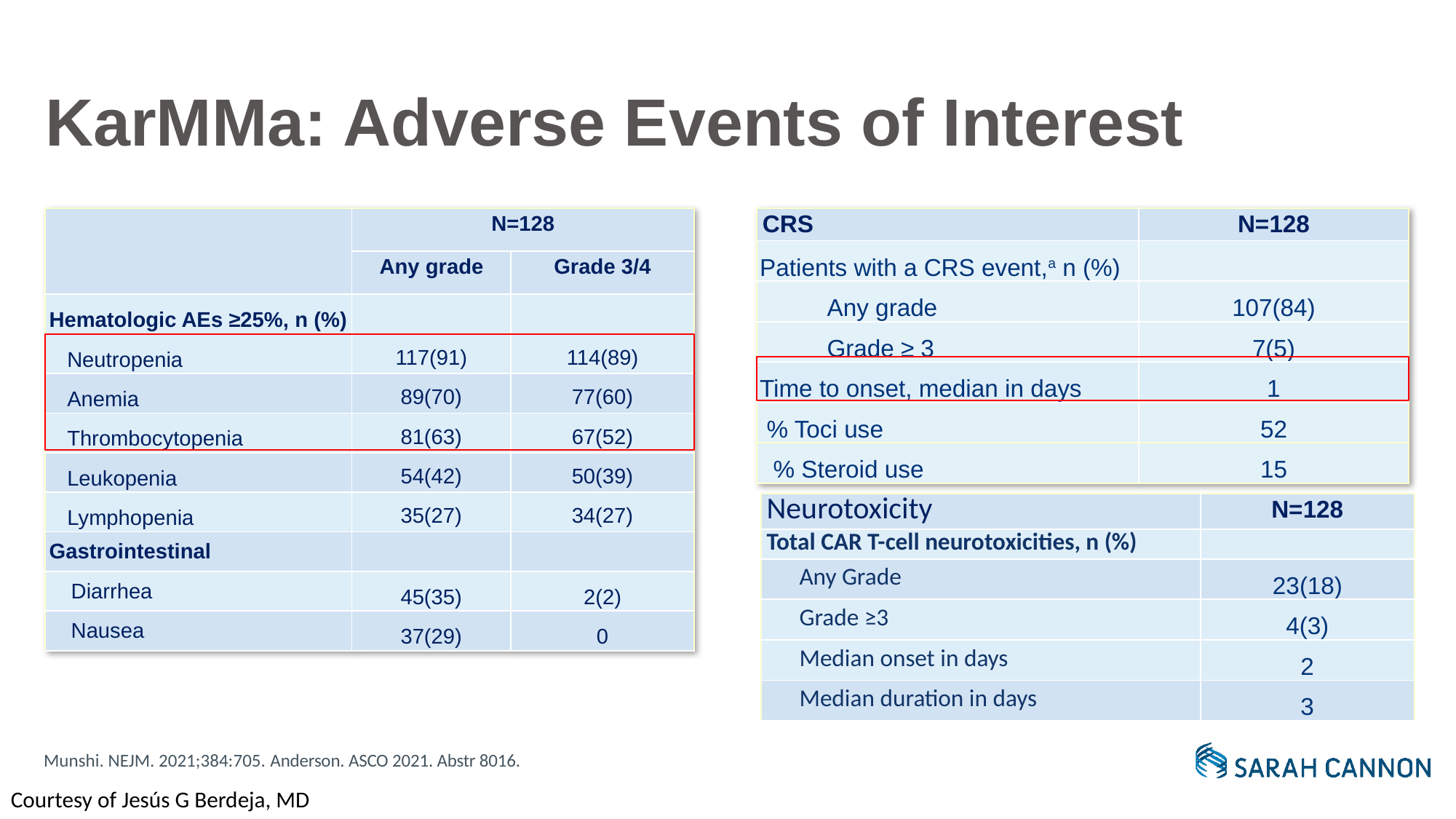

17
# KarMMa: Adverse Events of Interest
|  | N=128 |  |
| --- | --- | --- |
|  | Any grade | Grade 3/4 |
| Hematologic AEs ≥25%, n (%) |  |  |
| Neutropenia | 117(91) | 114(89) |
| Anemia | 89(70) | 77(60) |
| Thrombocytopenia | 81(63) | 67(52) |
| Leukopenia | 54(42) | 50(39) |
| Lymphopenia | 35(27) | 34(27) |
| Gastrointestinal |  |  |
| Diarrhea | 45(35) | 2(2) |
| Nausea | 37(29) | 0 |
| CRS | N=128 |
| --- | --- |
| Patients with a CRS event,a n (%) |  |
| Any grade | 107(84) |
| Grade ≥ 3 | 7(5) |
| Time to onset, median in days | 1 |
| % Toci use | 52 |
| % Steroid use | 15 |

| Neurotoxicity | N=128 |
| --- | --- |
| Total CAR T-cell neurotoxicities, n (%) |  |
| Any Grade | 23(18) |
| Grade ≥3 | 4(3) |
| Median onset in days | 2 |
| Median duration in days | 3 |
Munshi. NEJM. 2021;384:705. Anderson. ASCO 2021. Abstr 8016.
 Saad Z Usmani
Courtesy of Jesús G Berdeja, MD